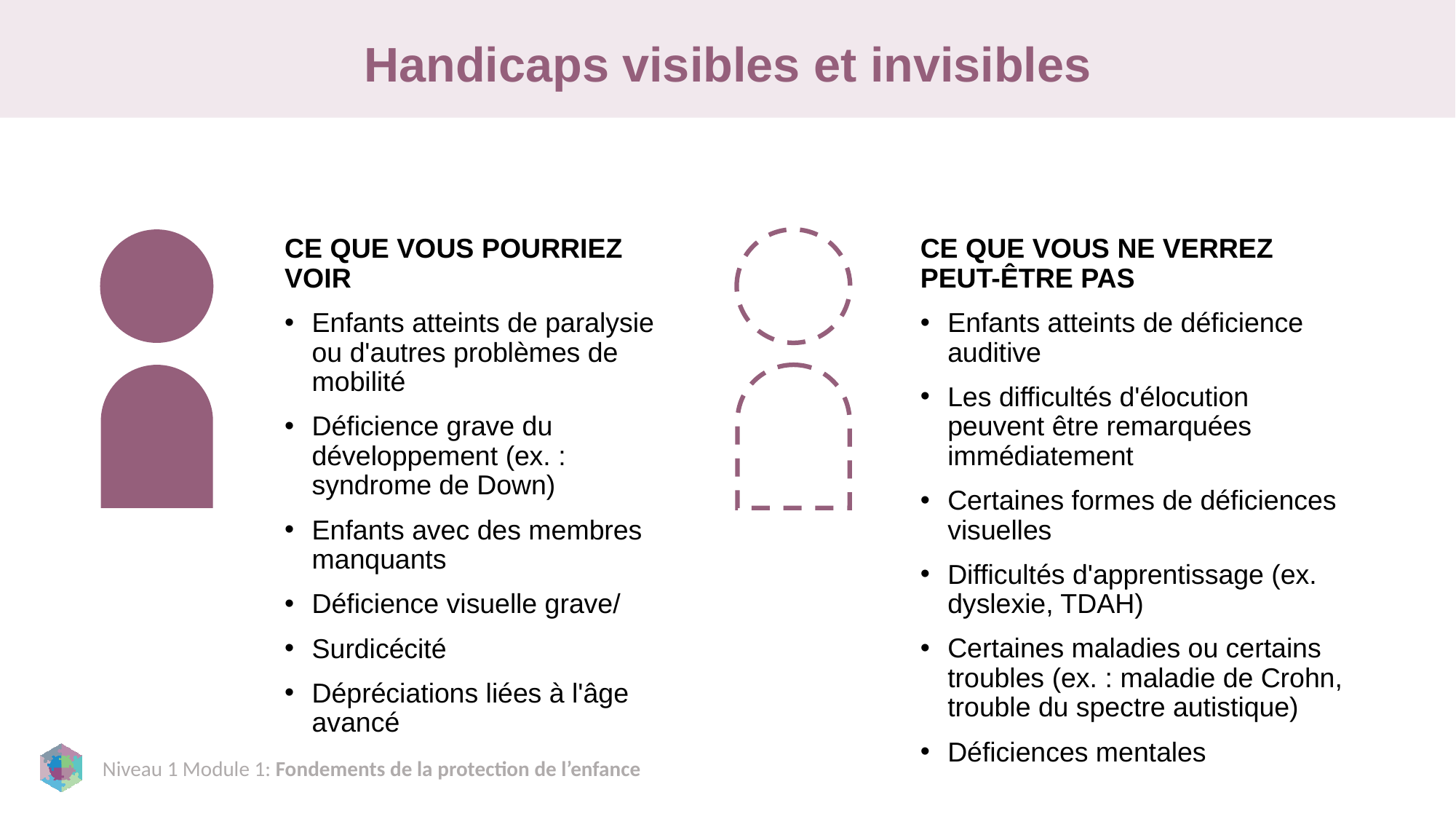

# Handicaps visibles et invisibles
CE QUE VOUS NE VERREZ PEUT-ÊTRE PAS
Enfants atteints de déficience auditive
Les difficultés d'élocution peuvent être remarquées immédiatement
Certaines formes de déficiences visuelles
Difficultés d'apprentissage (ex. dyslexie, TDAH)
Certaines maladies ou certains troubles (ex. : maladie de Crohn, trouble du spectre autistique)
Déficiences mentales

CE QUE VOUS POURRIEZ VOIR
Enfants atteints de paralysie ou d'autres problèmes de mobilité
Déficience grave du développement (ex. : syndrome de Down)
Enfants avec des membres manquants
Déficience visuelle grave/
Surdicécité
Dépréciations liées à l'âge avancé